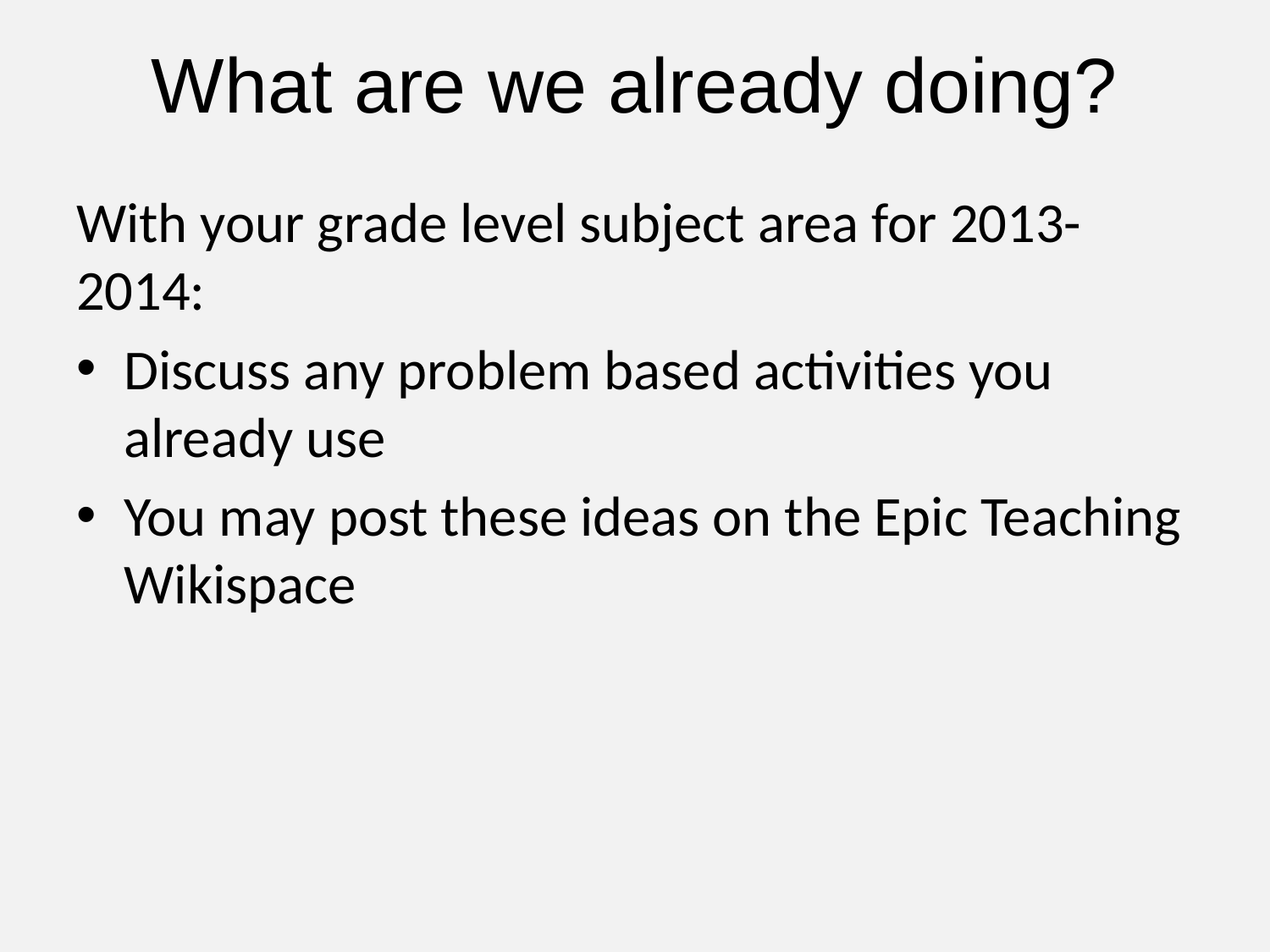

# What are we already doing?
With your grade level subject area for 2013-2014:
Discuss any problem based activities you already use
You may post these ideas on the Epic Teaching Wikispace